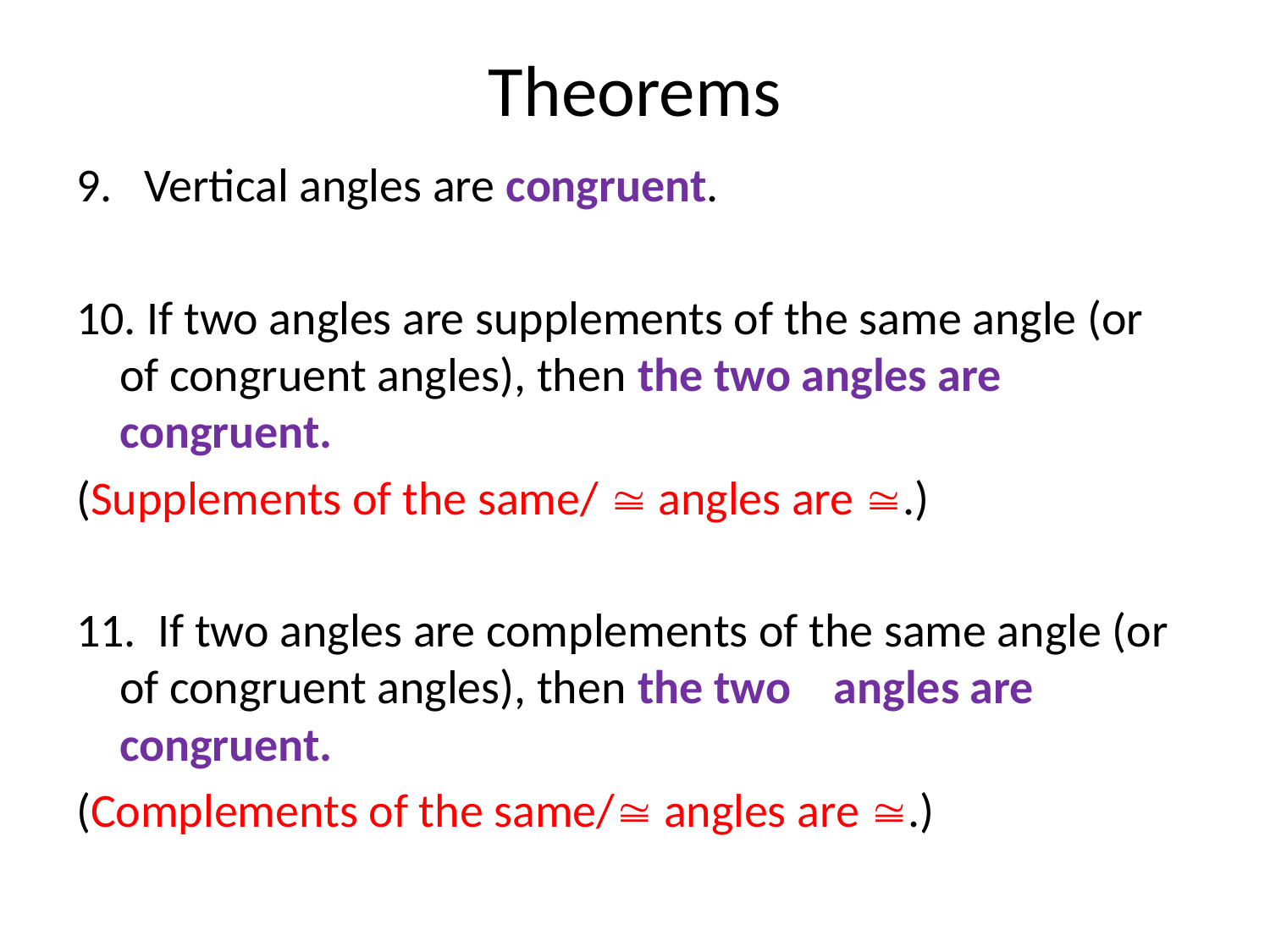

# Theorems
9.   Vertical angles are congruent.

10. If two angles are supplements of the same angle (or of congruent angles), then the two angles are congruent.
(Supplements of the same/ ≅ angles are ≅.)

11.  If two angles are complements of the same angle (or of congruent angles), then the two    angles are congruent.
(Complements of the same/≅ angles are ≅.)